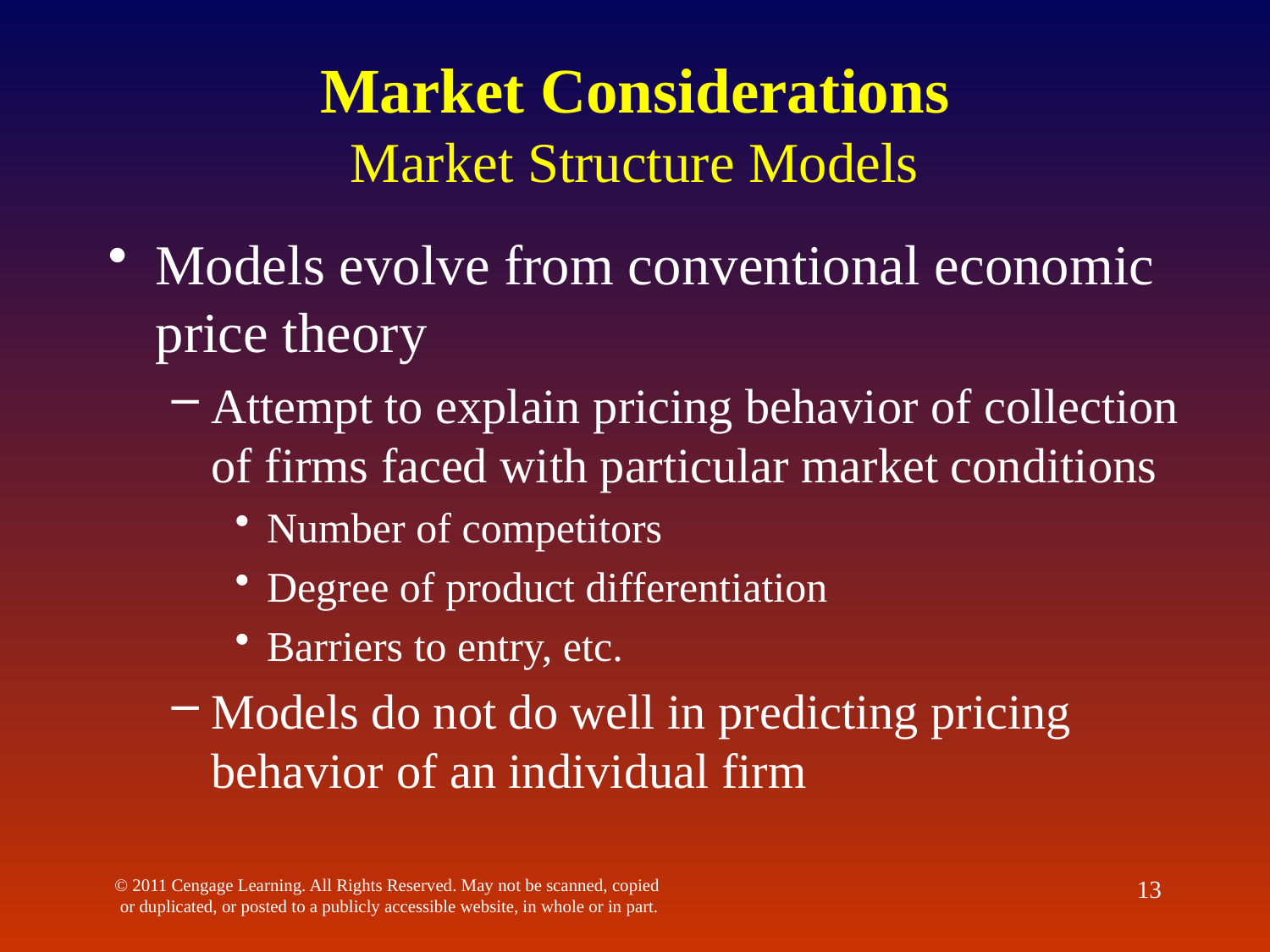

# Market Considerations Market Structure Models
Models evolve from conventional economic price theory
Attempt to explain pricing behavior of collection of firms faced with particular market conditions
Number of competitors
Degree of product differentiation
Barriers to entry, etc.
Models do not do well in predicting pricing behavior of an individual firm
© 2011 Cengage Learning. All Rights Reserved. May not be scanned, copied   or duplicated, or posted to a publicly accessible website, in whole or in part.
13